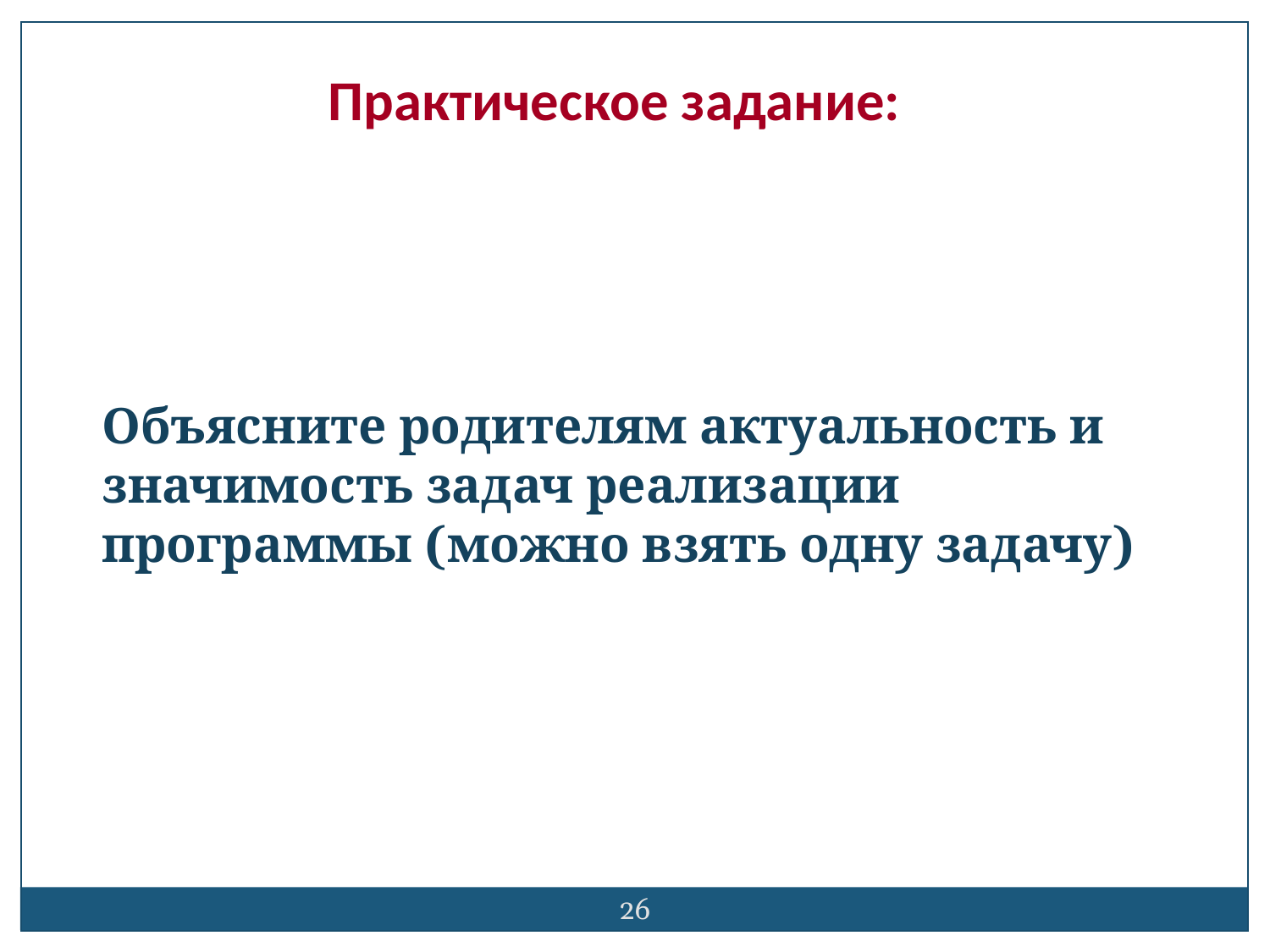

Объясните родителям актуальность и значимость задач реализации программы (можно взять одну задачу)
Практическое задание:
26